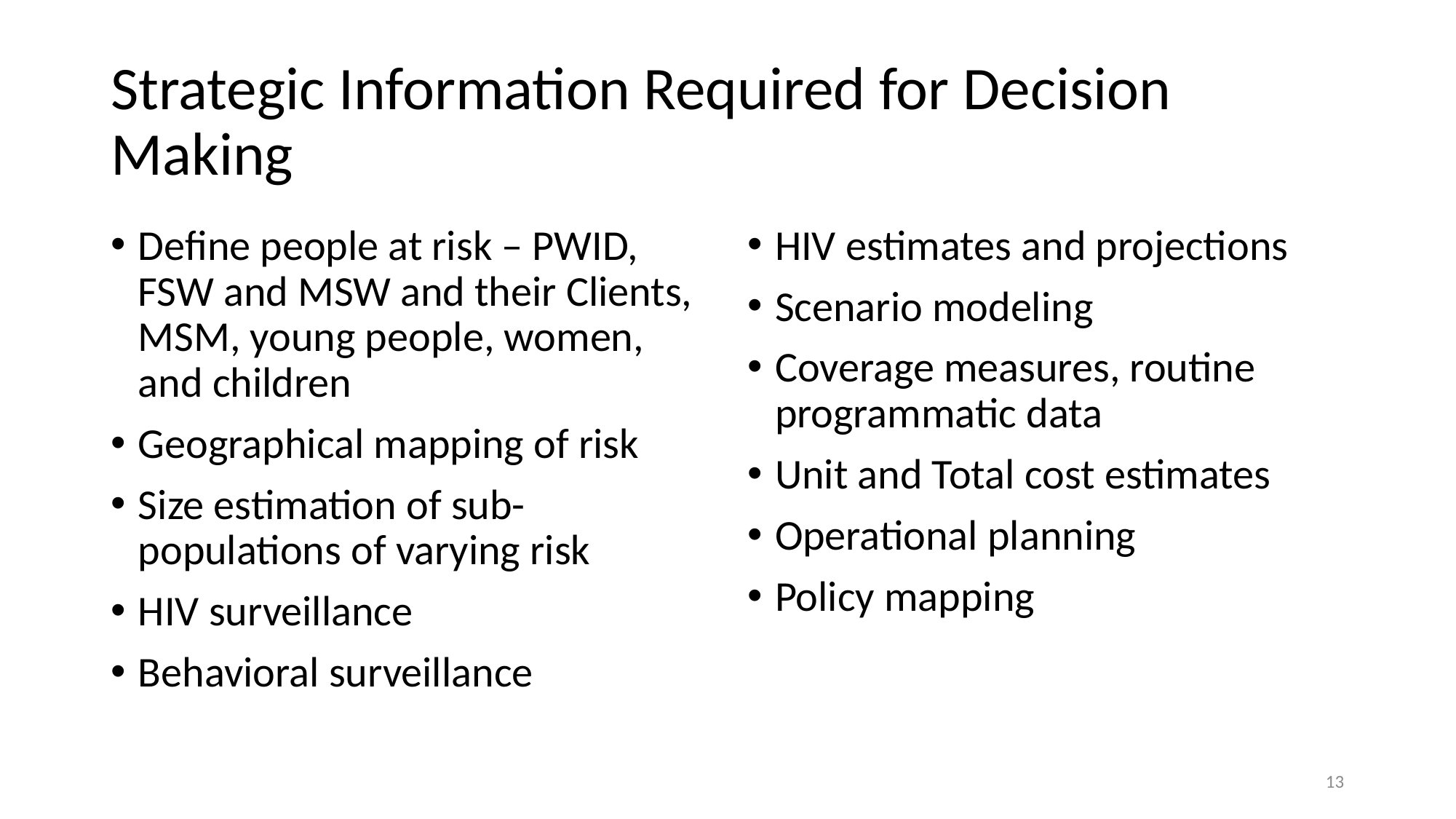

# Strategic Information Required for Decision Making
Define people at risk – PWID, FSW and MSW and their Clients, MSM, young people, women, and children
Geographical mapping of risk
Size estimation of sub-populations of varying risk
HIV surveillance
Behavioral surveillance

HIV estimates and projections
Scenario modeling
Coverage measures, routine programmatic data
Unit and Total cost estimates
Operational planning
Policy mapping
13